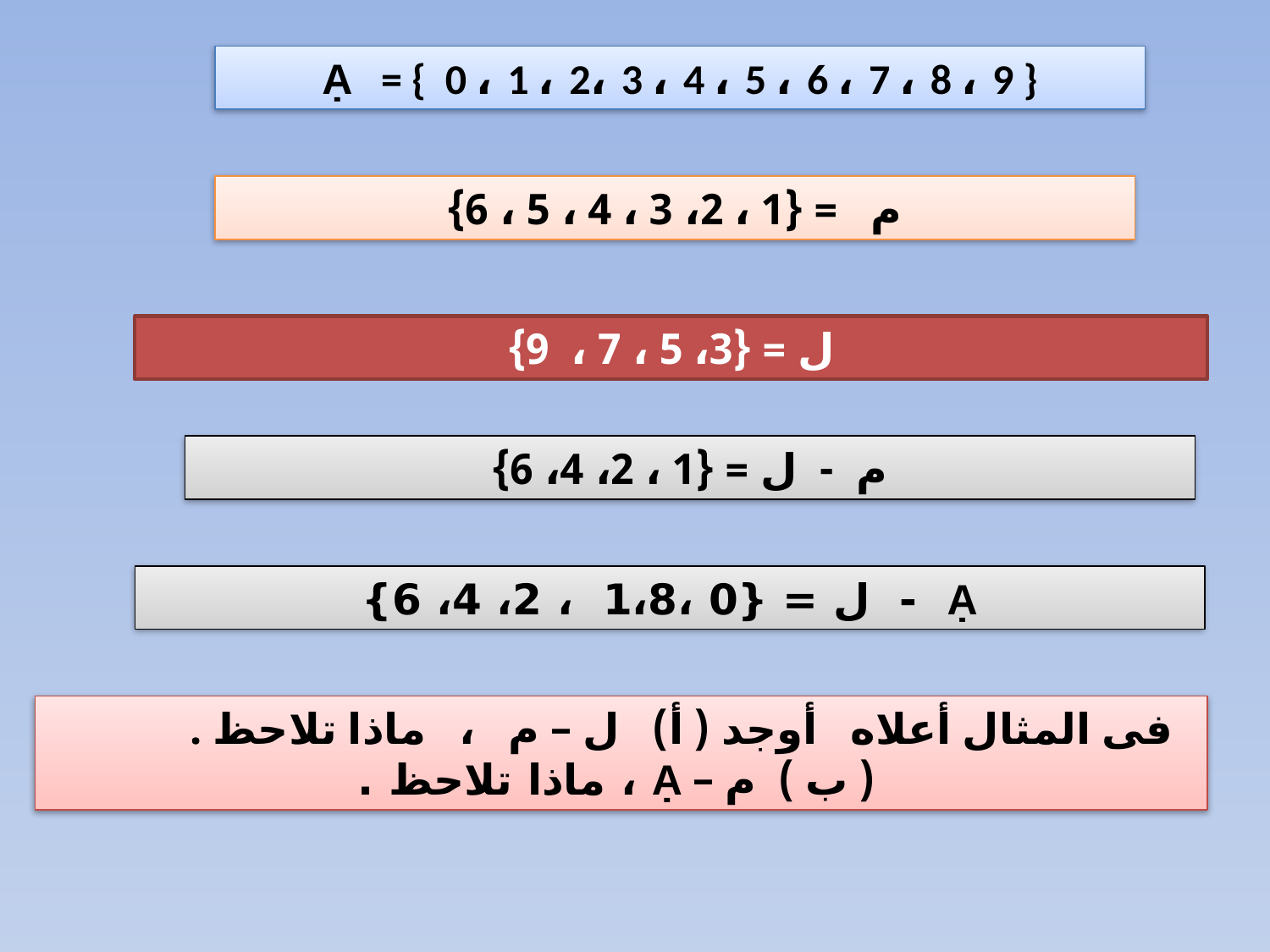

Ạ   = {  0 ، 1 ، 2، 3 ، 4 ، 5 ، 6 ، 7 ، 8 ، 9 }
م   = {1 ، 2، 3 ، 4 ، 5 ، 6}
ل = {3، 5 ، 7 ،  9}
م  -  ل = {1 ، 2، 4، 6}
Ạ  -  ل = {0 ،1،8  ، 2، 4، 6}
  فى المثال أعلاه   أوجد ( أ)   ل – م   ،   ماذا تلاحظ .
                             ( ب )  م – Ạ ، ماذا تلاحظ .